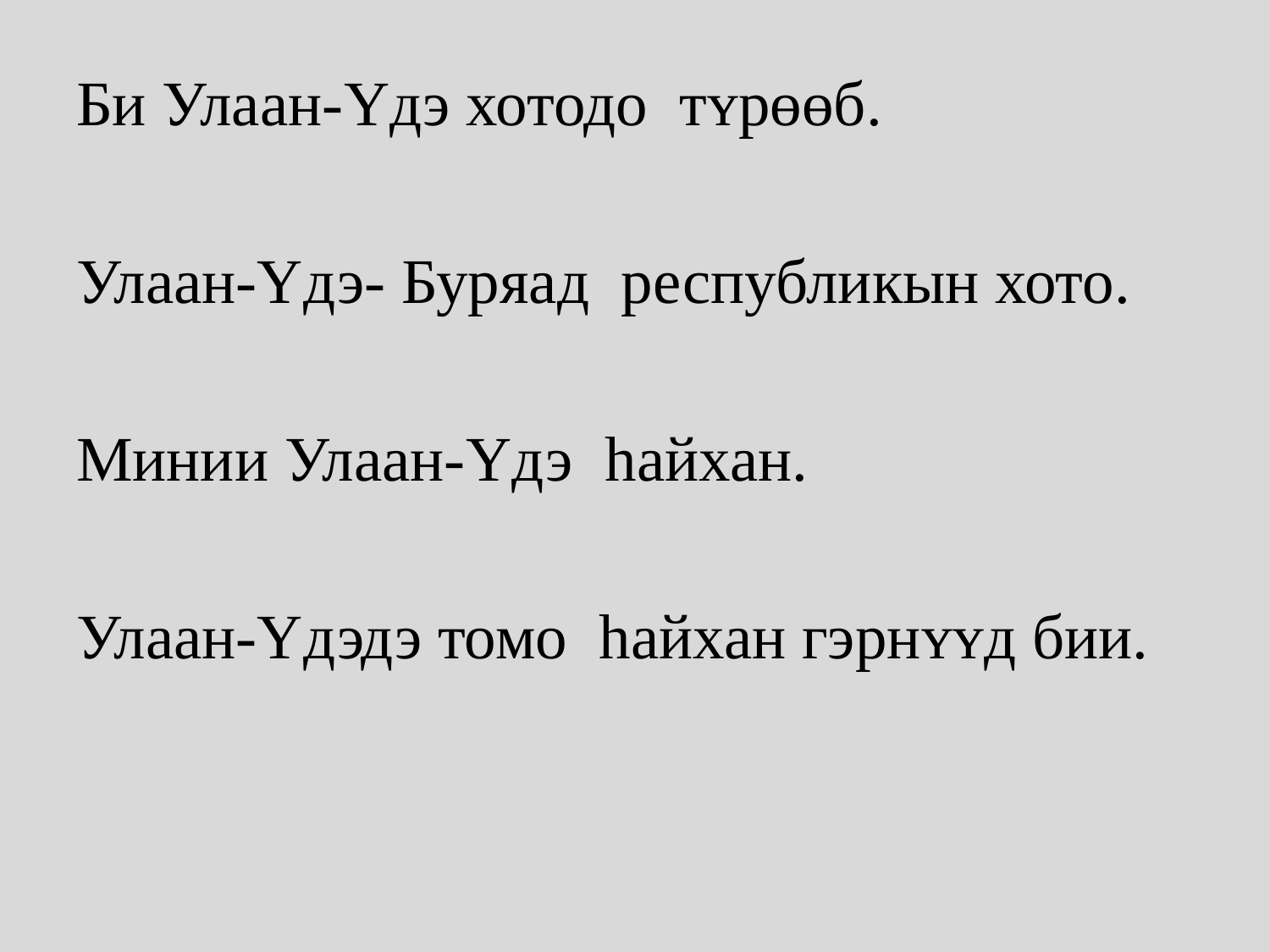

Би Улаан-Yдэ хотодо  тʏрɵɵб.

Улаан-Yдэ- Буряад  республикын хото.

Минии Улаан-Yдэ  hайхан.

Улаан-Yдэдэ томо  hайхан гэрнʏʏд бии.